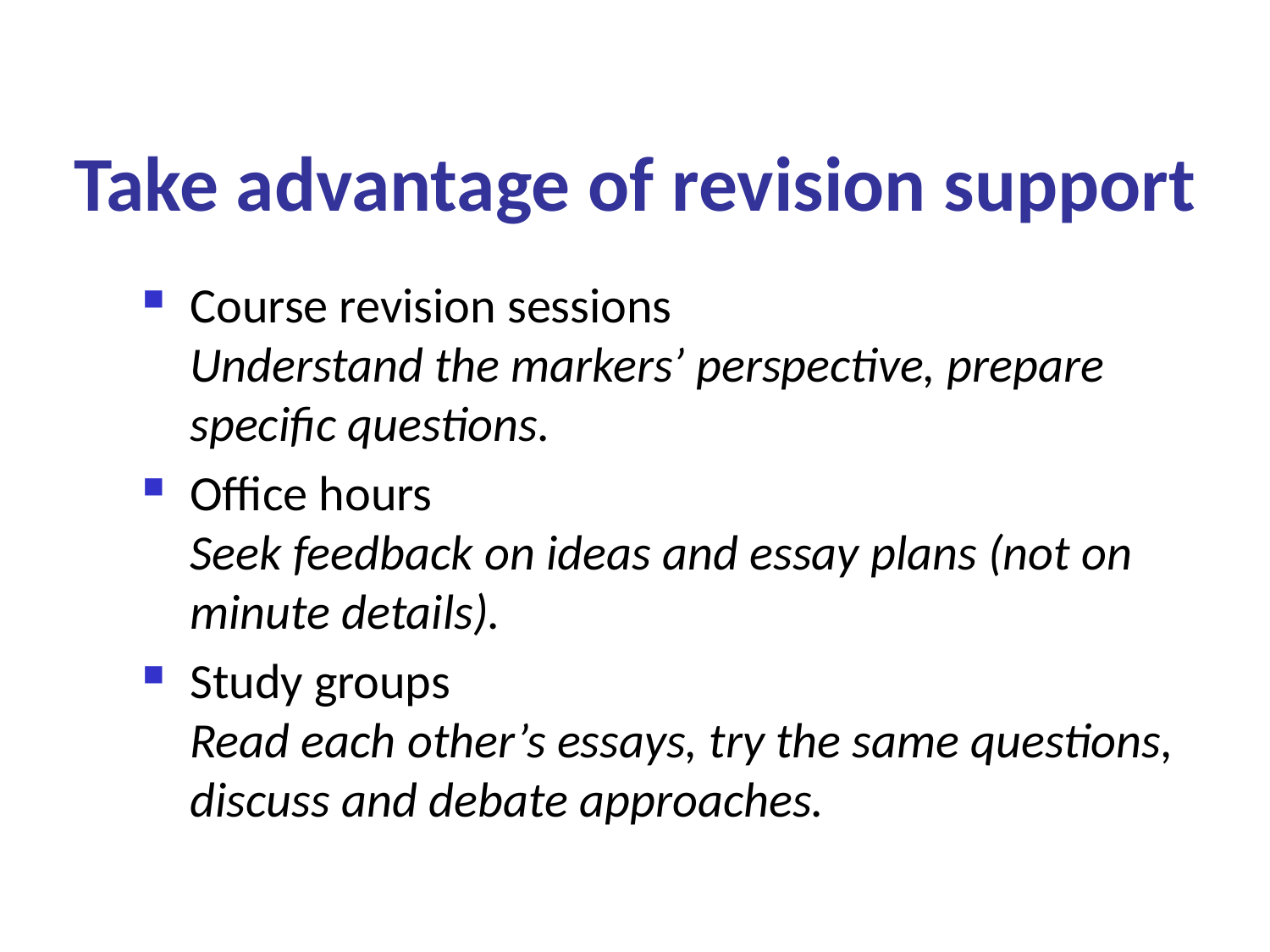

Take advantage of revision support
Course revision sessions
Understand the markers’ perspective, prepare specific questions.
Office hours
Seek feedback on ideas and essay plans (not on minute details).
Study groups
Read each other’s essays, try the same questions, discuss and debate approaches.